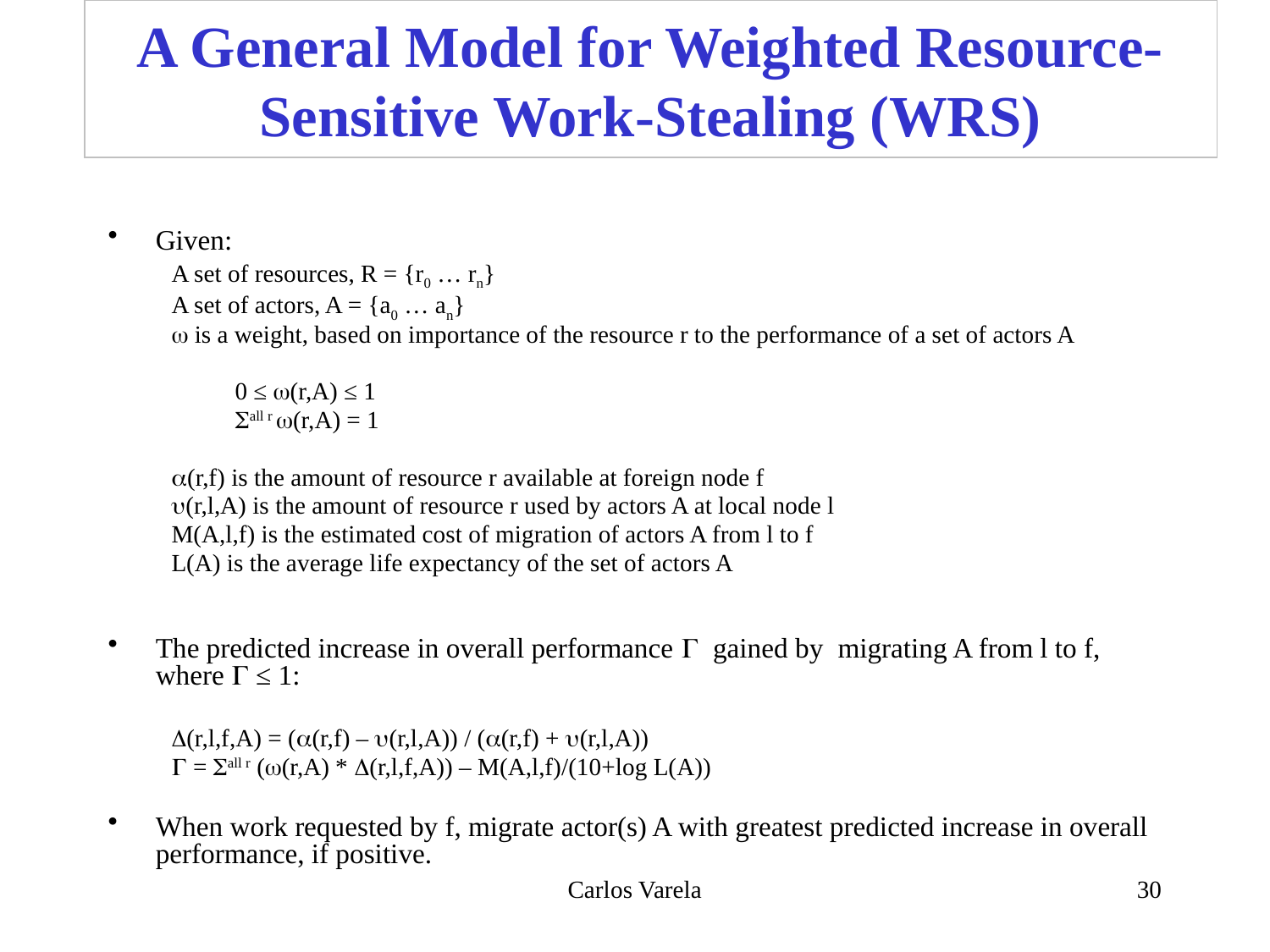

# A General Model for Weighted Resource-Sensitive Work-Stealing (WRS)
Given:
A set of resources, R = {r0 … rn}
A set of actors, A = {a0 … an}
ω is a weight, based on importance of the resource r to the performance of a set of actors A

0 ≤ ω(r,A) ≤ 1
Σall r ω(r,A) = 1

α(r,f) is the amount of resource r available at foreign node f
υ(r,l,A) is the amount of resource r used by actors A at local node l
M(A,l,f) is the estimated cost of migration of actors A from l to f
L(A) is the average life expectancy of the set of actors A

The predicted increase in overall performance Γ gained by migrating A from l to f, where Γ ≤ 1:

Δ(r,l,f,A) = (α(r,f) – υ(r,l,A)) / (α(r,f) + υ(r,l,A))
Γ = Σall r (ω(r,A) * Δ(r,l,f,A)) – M(A,l,f)/(10+log L(A))

When work requested by f, migrate actor(s) A with greatest predicted increase in overall performance, if positive.
Carlos Varela
30